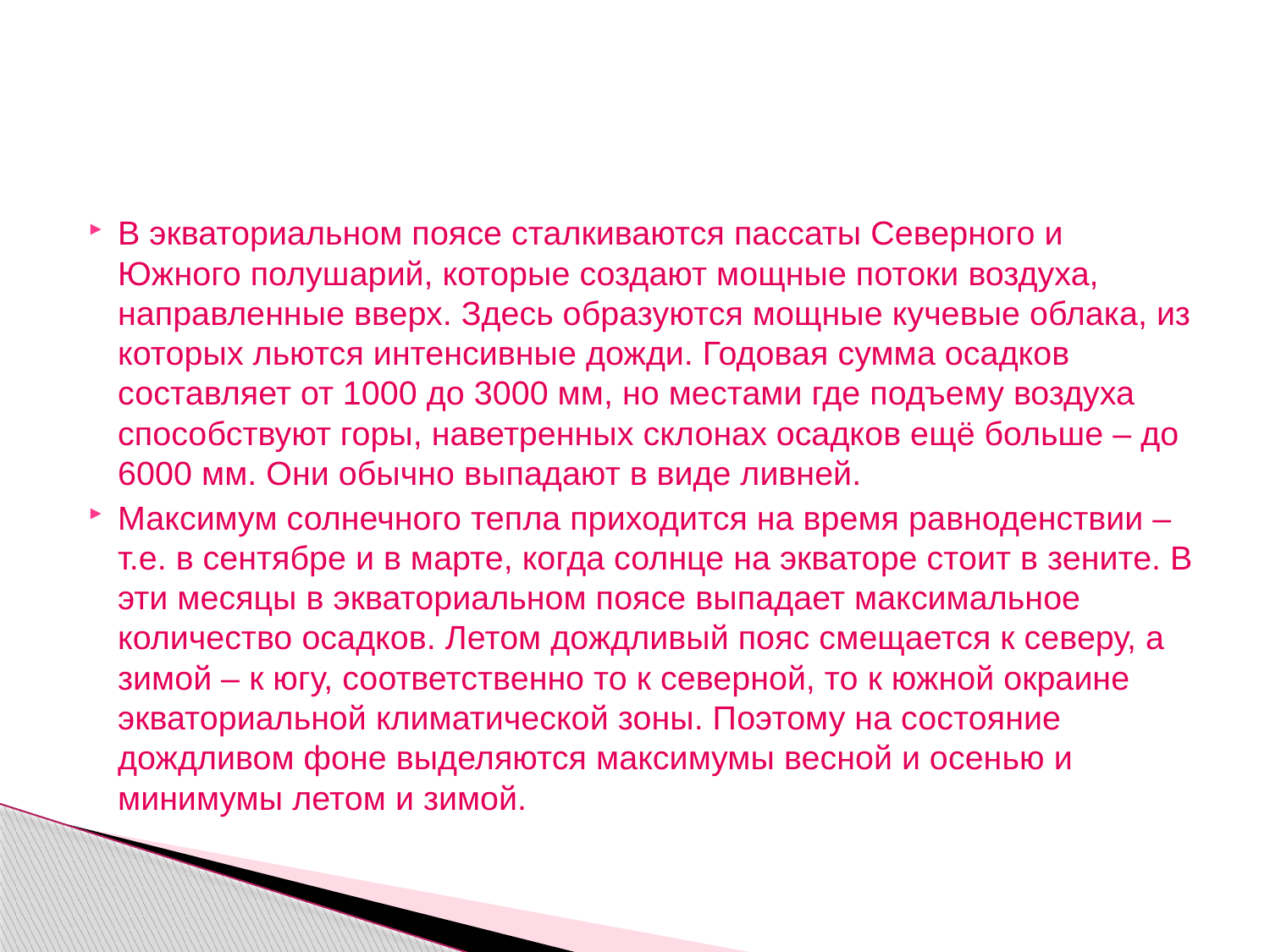

#
В экваториальном поясе сталкиваются пассаты Северного и Южного полушарий, которые создают мощные потоки воздуха, направленные вверх. Здесь образуются мощные кучевые облака, из которых льются интенсивные дожди. Годовая сумма осадков составляет от 1000 до 3000 мм, но местами где подъему воздуха способствуют горы, наветренных склонах осадков ещё больше – до 6000 мм. Они обычно выпадают в виде ливней.
Максимум солнечного тепла приходится на время равноденствии – т.е. в сентябре и в марте, когда солнце на экваторе стоит в зените. В эти месяцы в экваториальном поясе выпадает максимальное количество осадков. Летом дождливый пояс смещается к северу, а зимой – к югу, соответственно то к северной, то к южной окраине экваториальной климатической зоны. Поэтому на состояние дождливом фоне выделяются максимумы весной и осенью и минимумы летом и зимой.